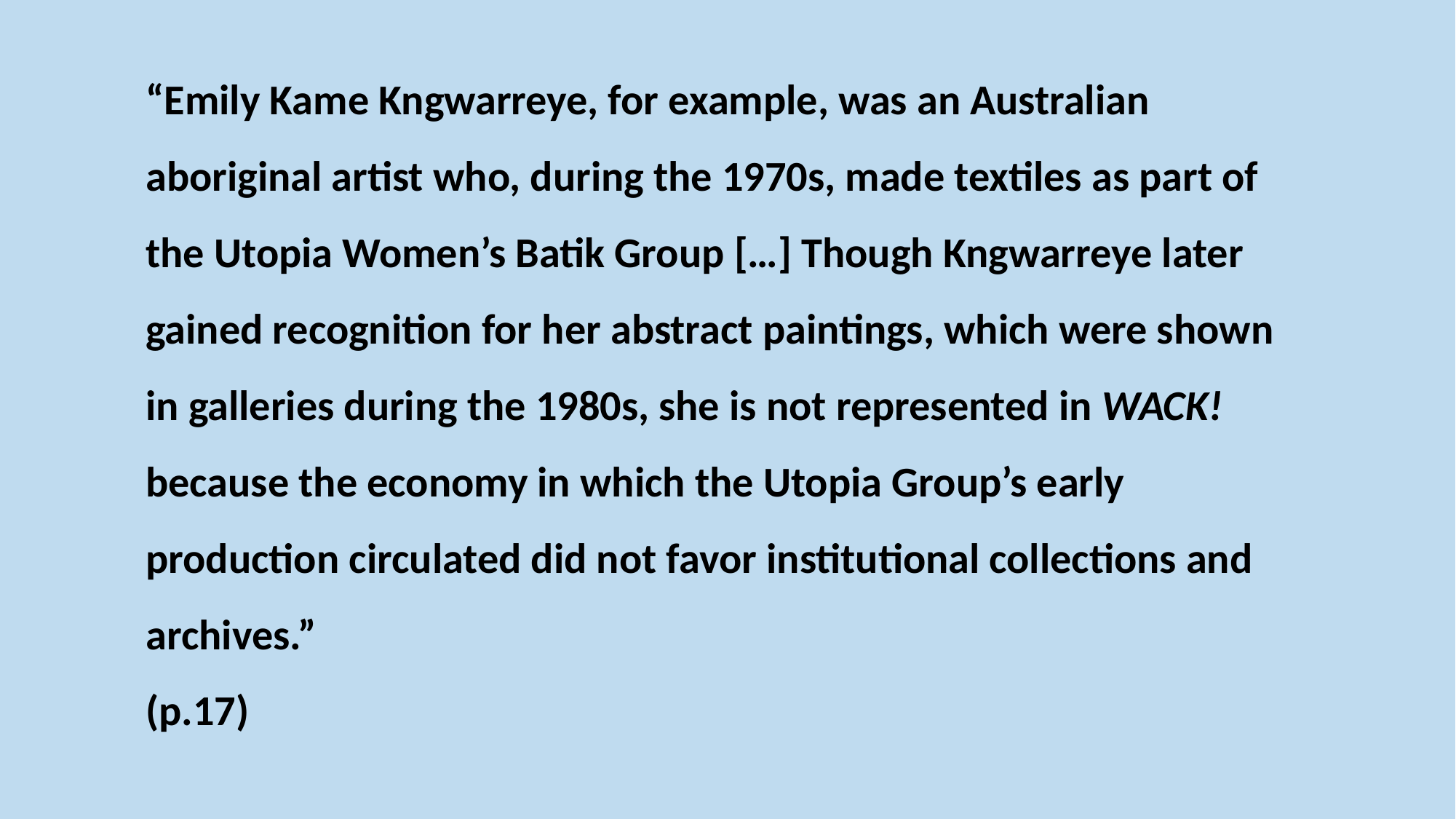

“Emily Kame Kngwarreye, for example, was an Australian aboriginal artist who, during the 1970s, made textiles as part of the Utopia Women’s Batik Group […] Though Kngwarreye later gained recognition for her abstract paintings, which were shown in galleries during the 1980s, she is not represented in WACK! because the economy in which the Utopia Group’s early production circulated did not favor institutional collections and archives.”
(p.17)